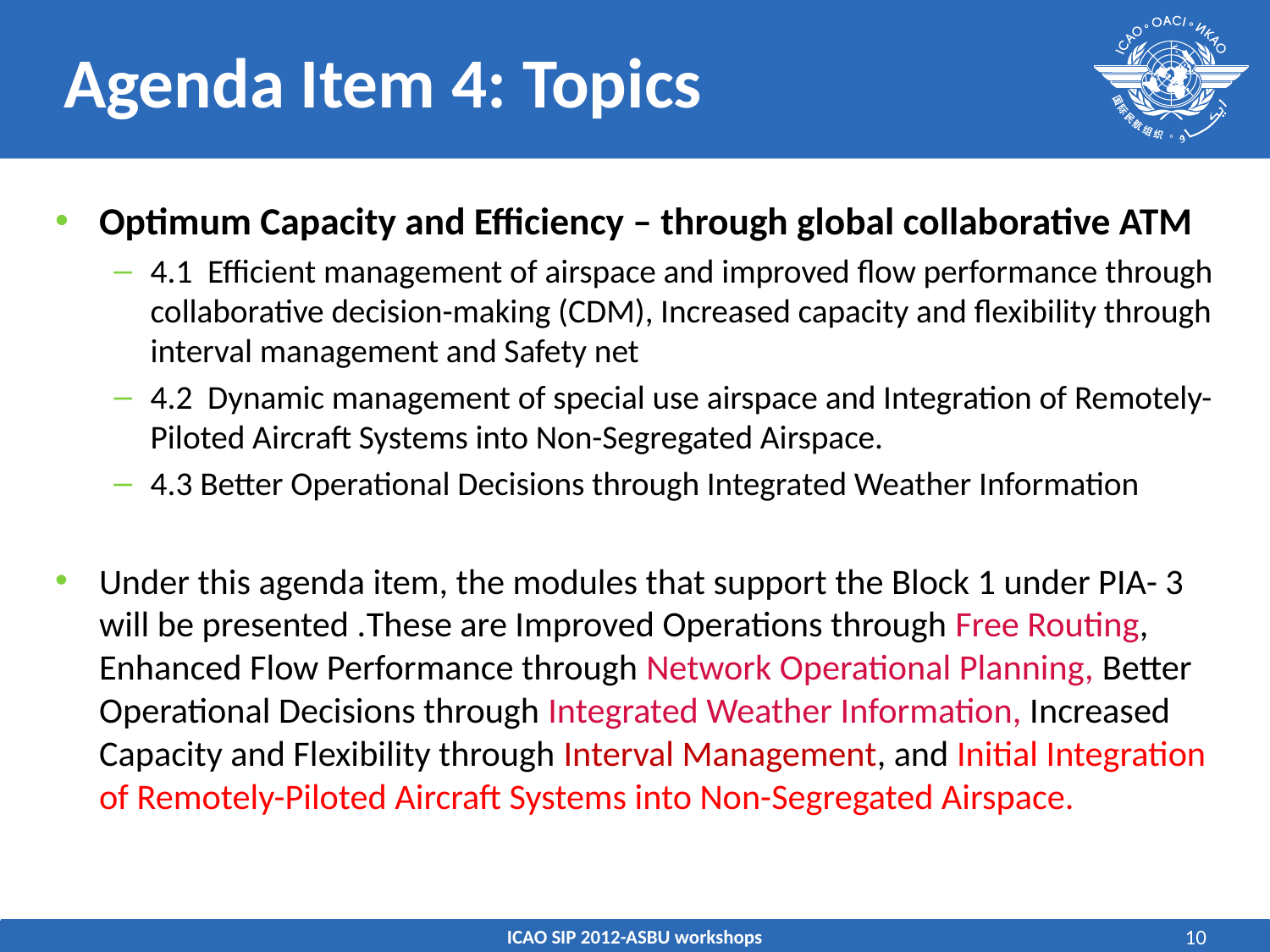

# Agenda Item 4: Topics
Optimum Capacity and Efficiency – through global collaborative ATM
4.1  Efficient management of airspace and improved flow performance through collaborative decision-making (CDM), Increased capacity and flexibility through interval management and Safety net
4.2  Dynamic management of special use airspace and Integration of Remotely-Piloted Aircraft Systems into Non-Segregated Airspace.
4.3 Better Operational Decisions through Integrated Weather Information

Under this agenda item, the modules that support the Block 1 under PIA- 3 will be presented .These are Improved Operations through Free Routing, Enhanced Flow Performance through Network Operational Planning, Better Operational Decisions through Integrated Weather Information, Increased Capacity and Flexibility through Interval Management, and Initial Integration of Remotely-Piloted Aircraft Systems into Non-Segregated Airspace.

ICAO SIP 2012-ASBU workshops
10